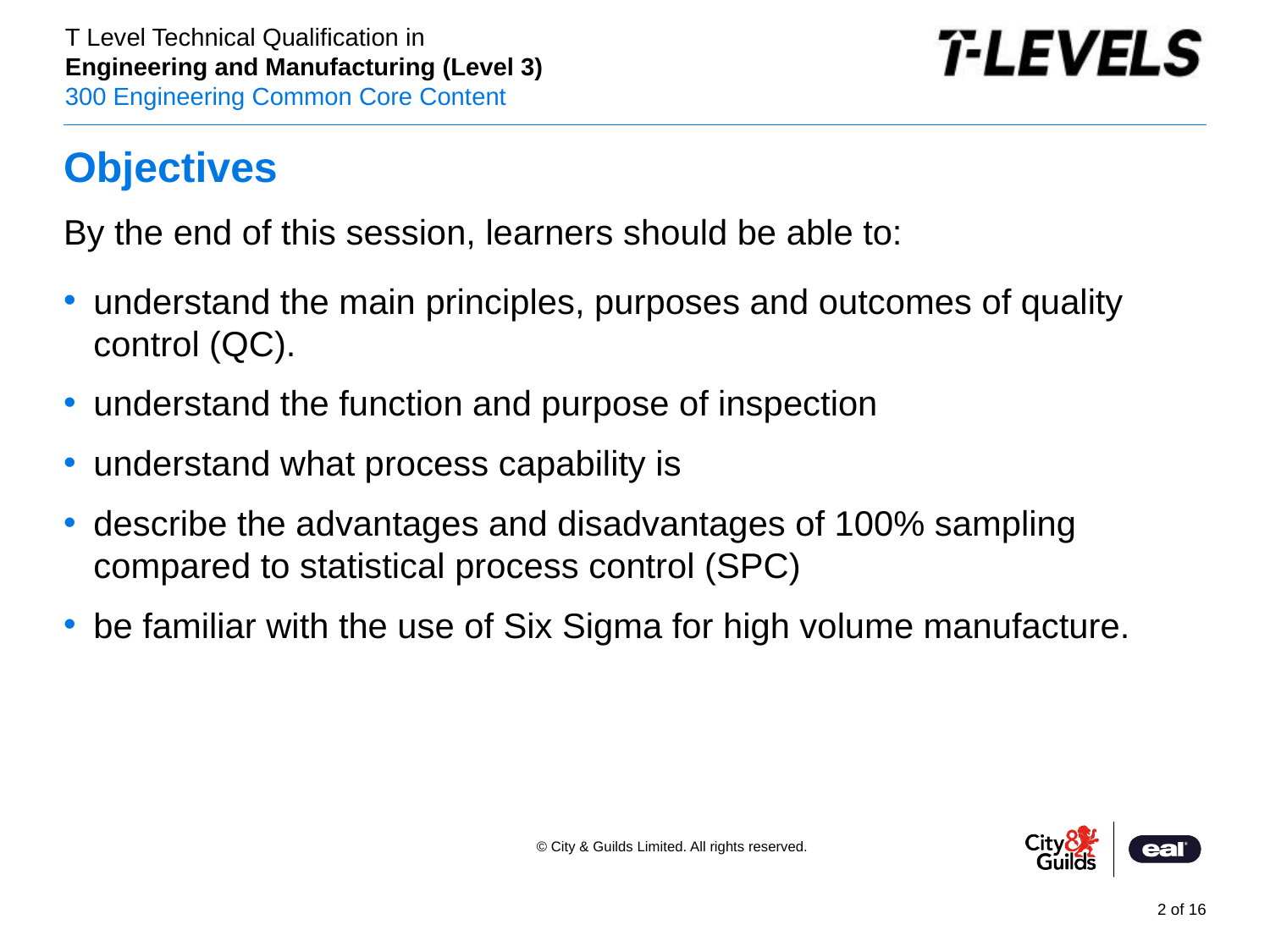

# Objectives

PowerPoint presentation
By the end of this session, learners should be able to:
understand the main principles, purposes and outcomes of quality control (QC).
understand the function and purpose of inspection
understand what process capability is
describe the advantages and disadvantages of 100% sampling compared to statistical process control (SPC)
be familiar with the use of Six Sigma for high volume manufacture.